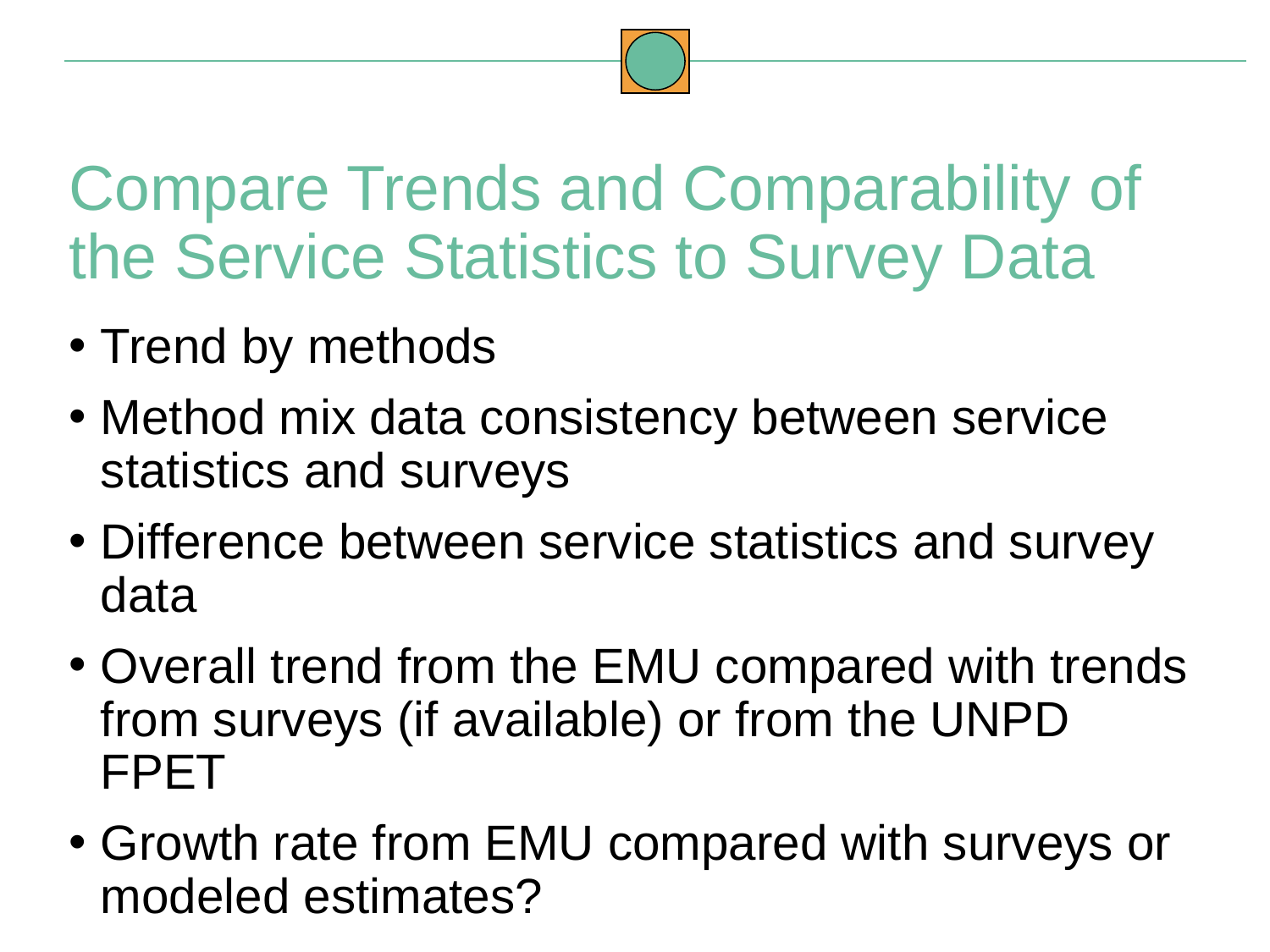

Compare Trends and Comparability of the Service Statistics to Survey Data
Trend by methods
Method mix data consistency between service statistics and surveys
Difference between service statistics and survey data
Overall trend from the EMU compared with trends from surveys (if available) or from the UNPD FPET
Growth rate from EMU compared with surveys or modeled estimates?